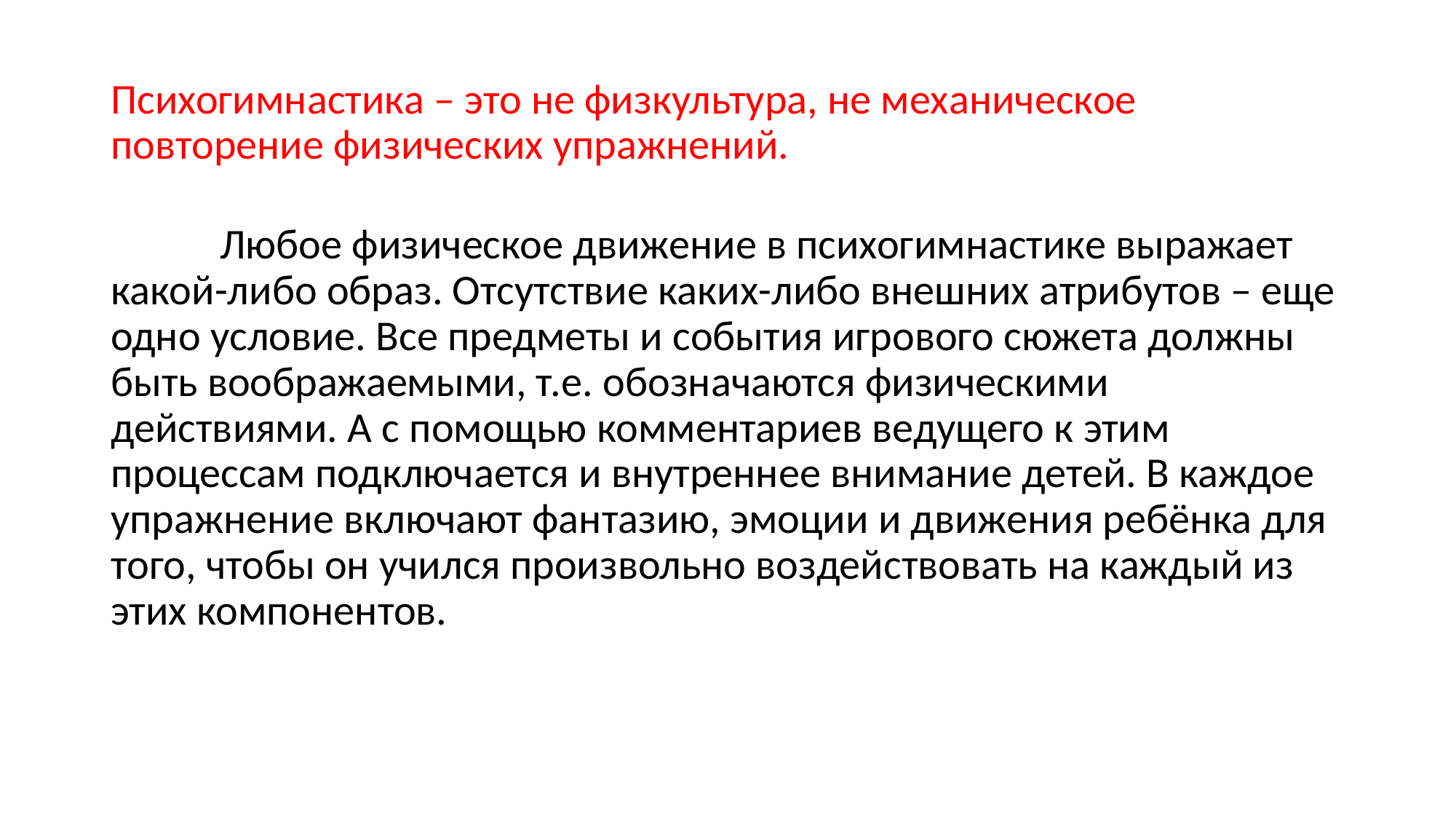

# Психогимнастика – это не физкультура, не механическое повторение физических упражнений.
	Любое физическое движение в психогимнастике выражает какой-либо образ. Отсутствие каких-либо внешних атрибутов – еще одно условие. Все предметы и события игрового сюжета должны быть воображаемыми, т.е. обозначаются физическими действиями. А с помощью комментариев ведущего к этим процессам подключается и внутреннее внимание детей. В каждое упражнение включают фантазию, эмоции и движения ребёнка для того, чтобы он учился произвольно воздействовать на каждый из этих компонентов.